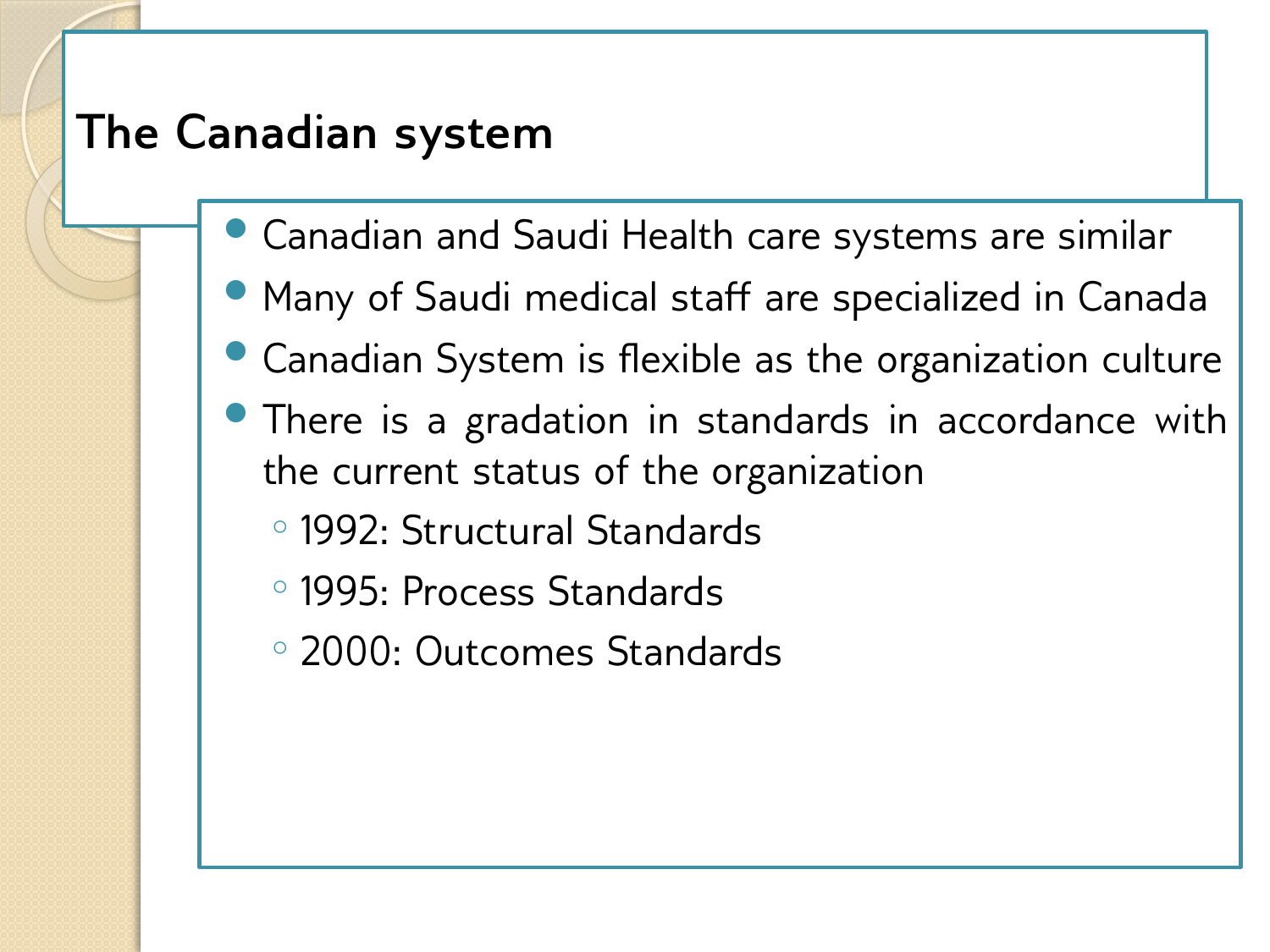

# The Canadian system
Canadian and Saudi Health care systems are similar
Many of Saudi medical staff are specialized in Canada
Canadian System is flexible as the organization culture
There is a gradation in standards in accordance with the current status of the organization
1992: Structural Standards
1995: Process Standards
2000: Outcomes Standards